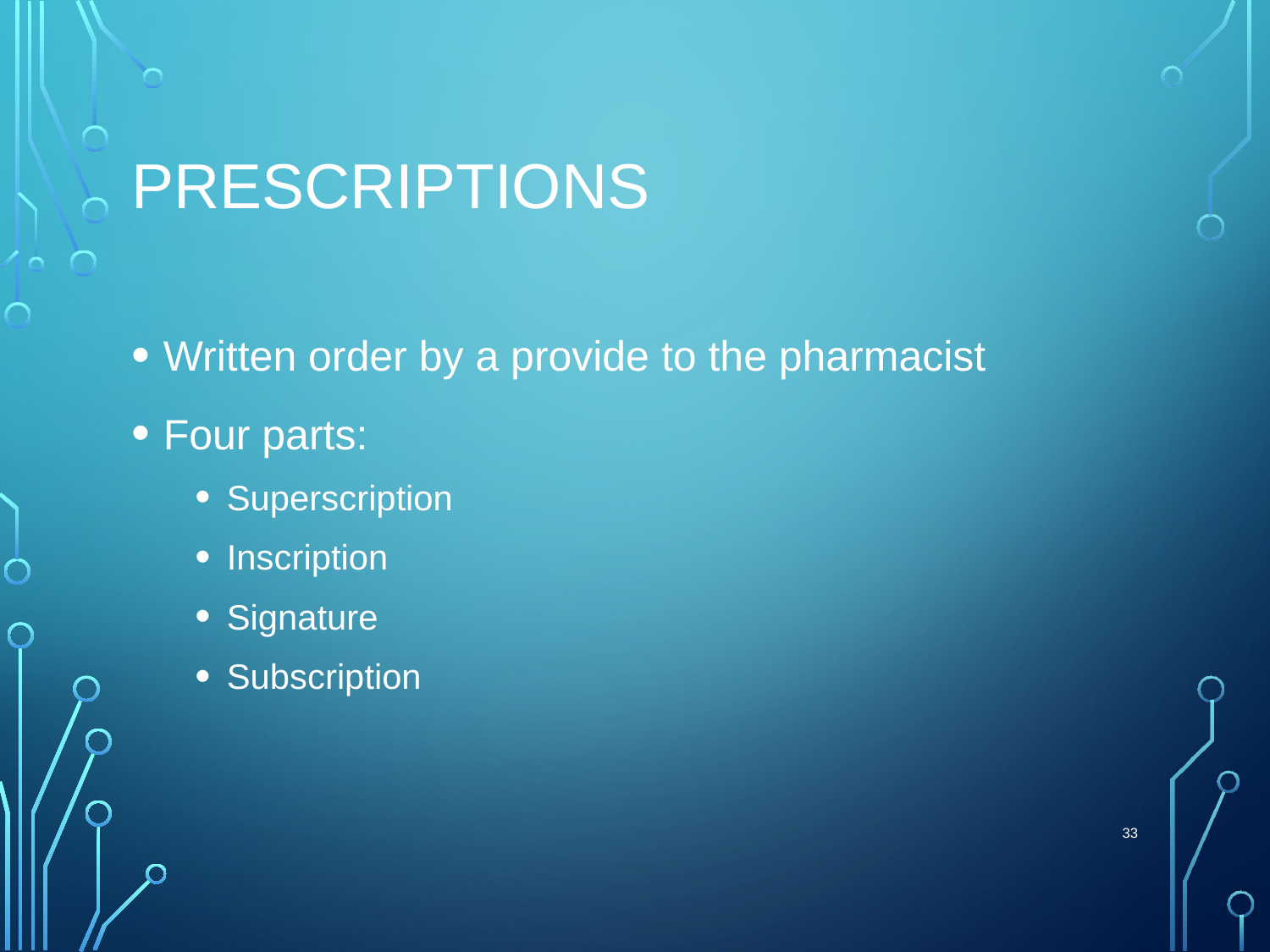

# Prescriptions
Written order by a provide to the pharmacist
Four parts:
Superscription
Inscription
Signature
Subscription
 33